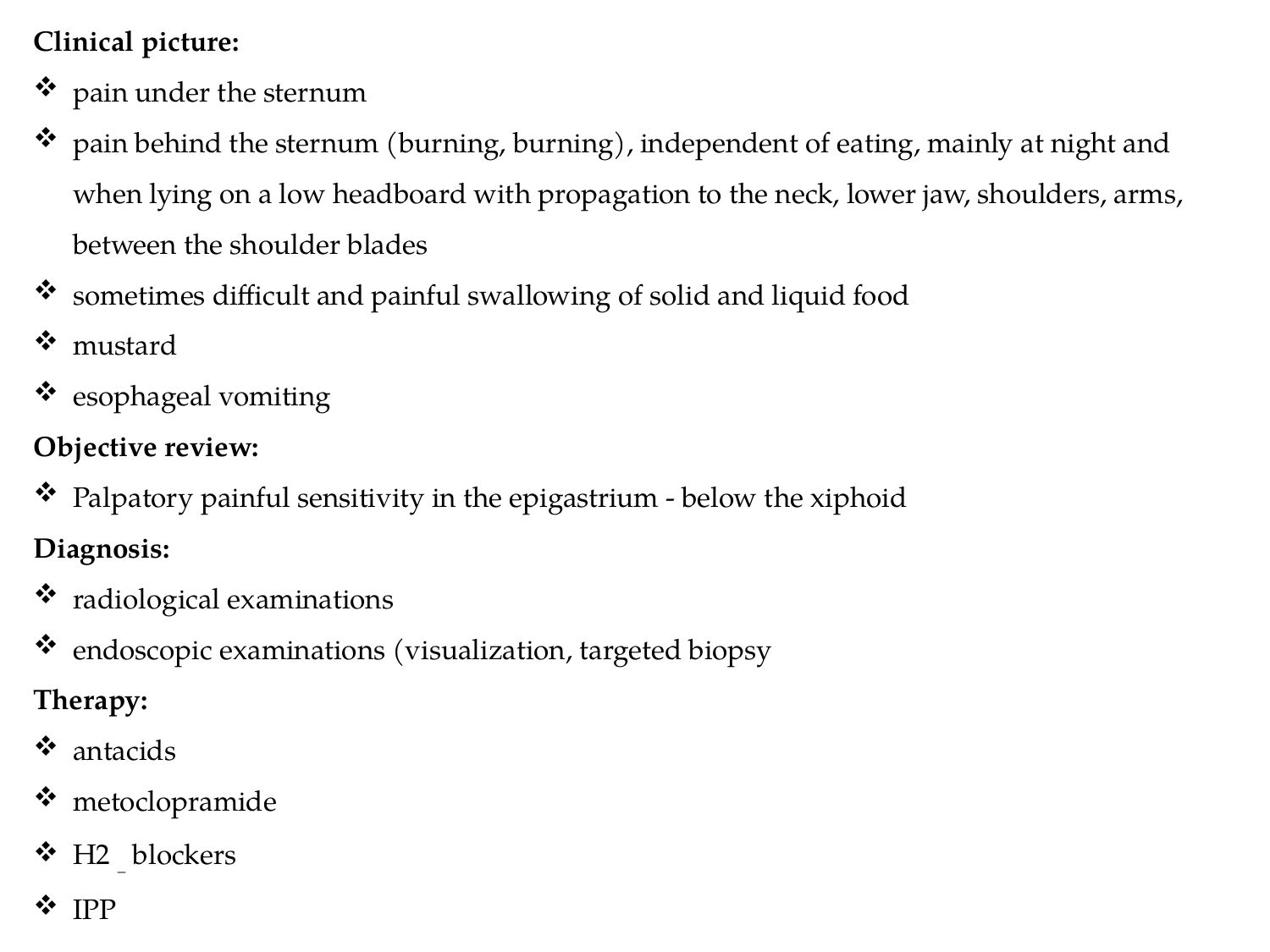

Clinical picture:
pain under the sternum
pain behind the sternum (burning, burning), independent of eating, mainly at night and when lying on a low headboard with propagation to the neck, lower jaw, shoulders, arms, between the shoulder blades
sometimes difficult and painful swallowing of solid and liquid food
mustard
esophageal vomiting
Objective review:
Palpatory painful sensitivity in the epigastrium - below the xiphoid
Diagnosis:
radiological examinations
endoscopic examinations (visualization, targeted biopsy
Therapy:
antacids
metoclopramide
H2 _ blockers
IPP